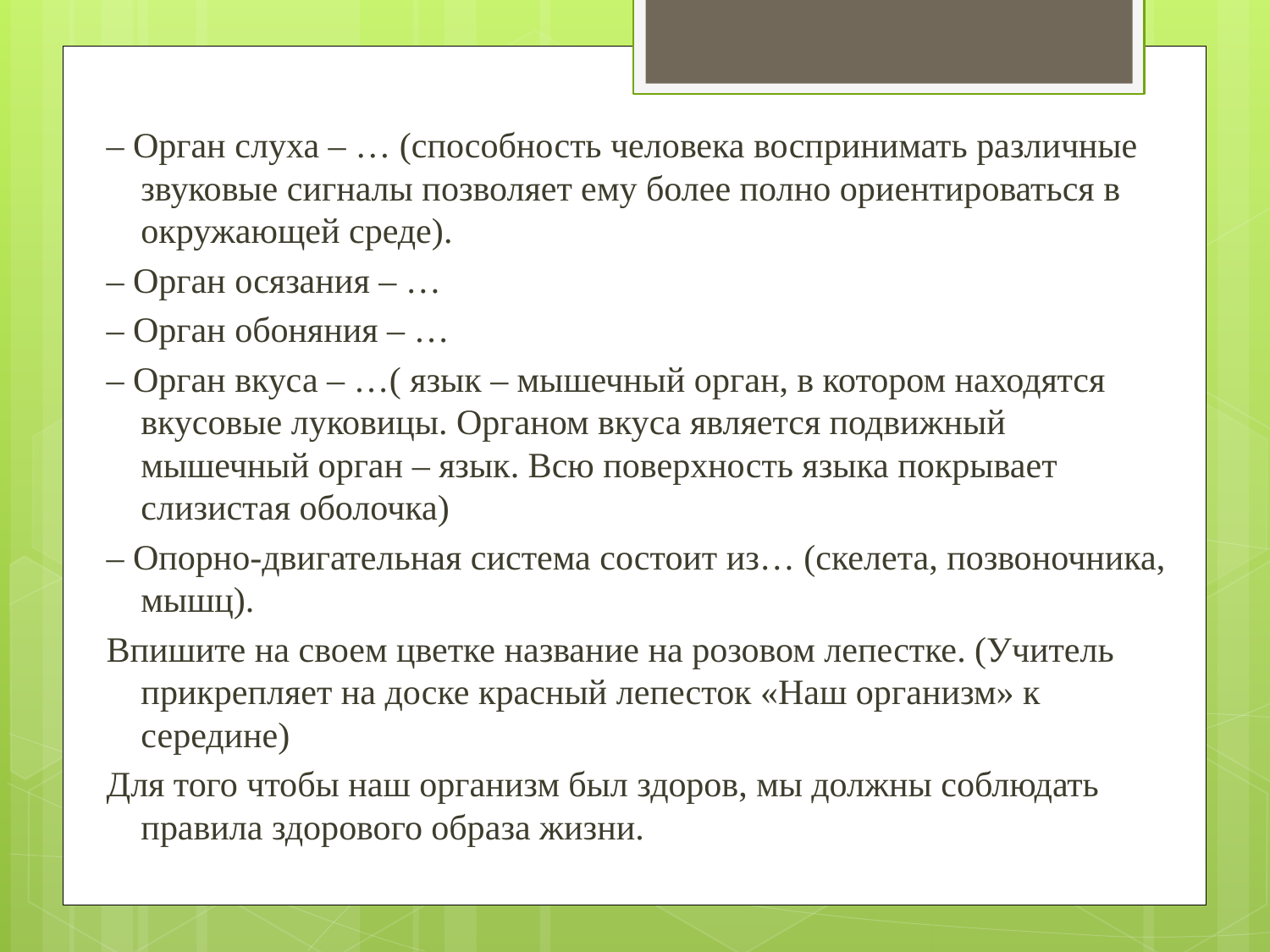

#
– Орган слуха – … (способность человека воспринимать различные звуковые сигналы позволяет ему более полно ориентироваться в окружающей среде).
– Орган осязания – …
– Орган обоняния – …
– Орган вкуса – …( язык – мышечный орган, в котором находятся вкусовые луковицы. Органом вкуса является подвижный мышечный орган – язык. Всю поверхность языка покрывает слизистая оболочка)
– Опорно-двигательная система состоит из… (скелета, позвоночника, мышц).
Впишите на своем цветке название на розовом лепестке. (Учитель прикрепляет на доске красный лепесток «Наш организм» к середине)
Для того чтобы наш организм был здоров, мы должны соблюдать правила здорового образа жизни.